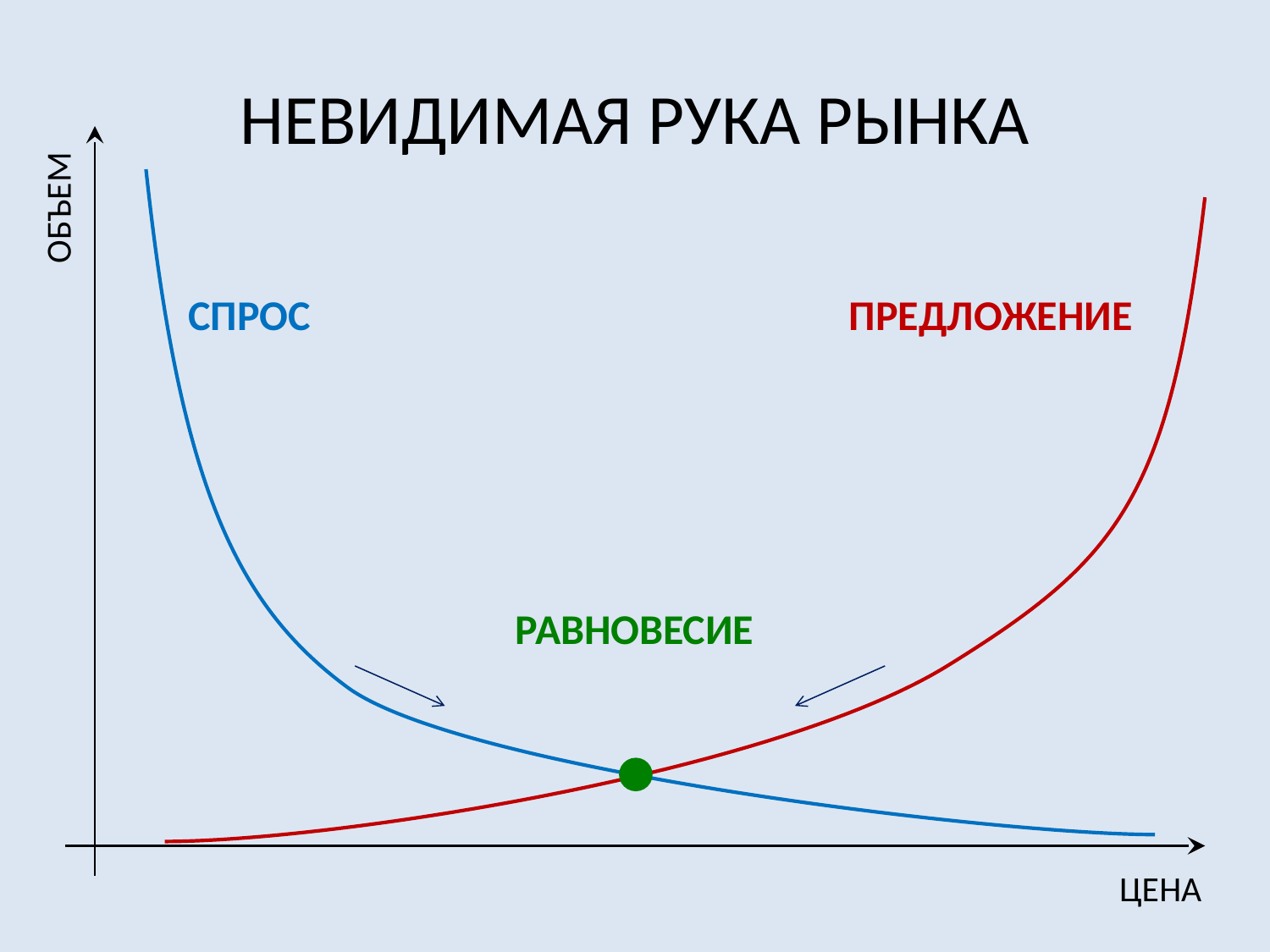

НЕВИДИМАЯ РУКА РЫНКА

ОБЪЕМ

СПРОС
ПРЕДЛОЖЕНИЕ
РАВНОВЕСИЕ

ЦЕНА